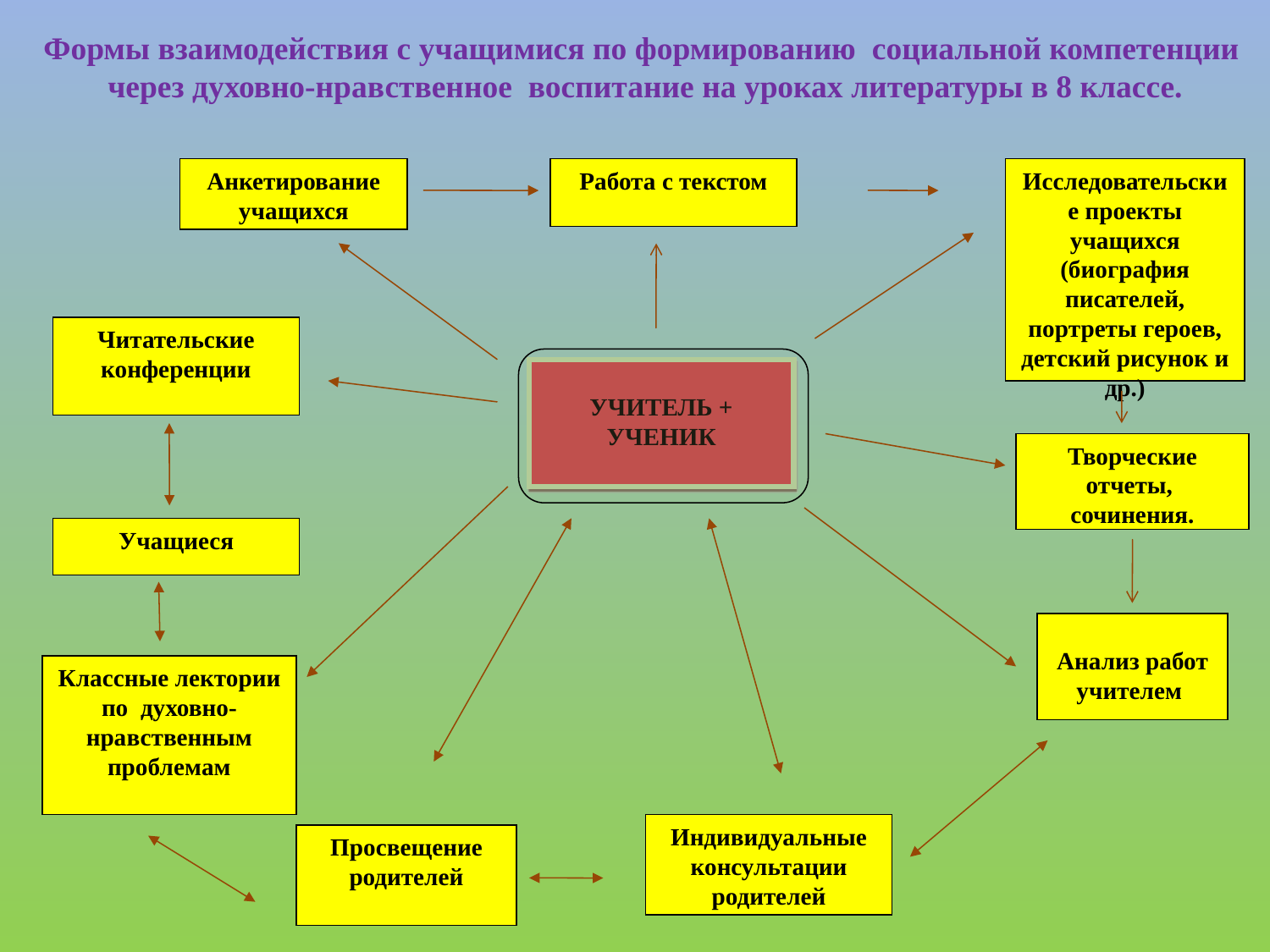

Формы взаимодействия с учащимися по формированию  социальной компетенции  через духовно-нравственное  воспитание на уроках литературы в 8 классе.

Анкетирование учащихся
Работа с текстом
Исследовательские проекты учащихся (биография писателей, портреты героев, детский рисунок и др.)

Читательские конференции

УЧИТЕЛЬ + УЧЕНИК

Творческие отчеты,
сочинения.

Учащиеся

Анализ работ учителем

Классные лектории по  духовно-нравственным проблемам

Индивидуальные консультации родителей
Просвещение родителей